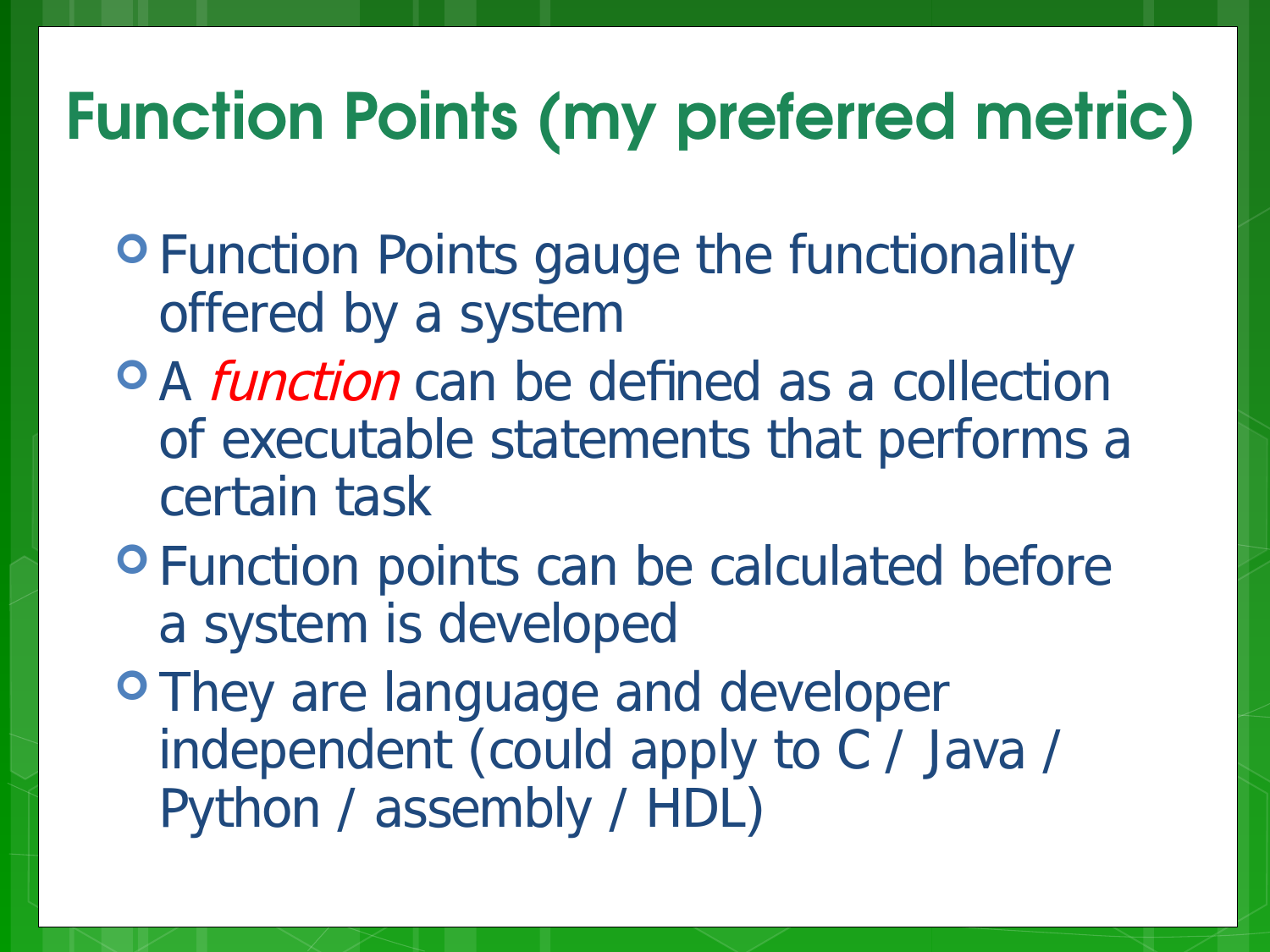

# Function Points (my preferred metric)
Function Points gauge the functionality offered by a system
A function can be defined as a collection of executable statements that performs a certain task
Function points can be calculated before a system is developed
They are language and developer independent (could apply to C / Java / Python / assembly / HDL)